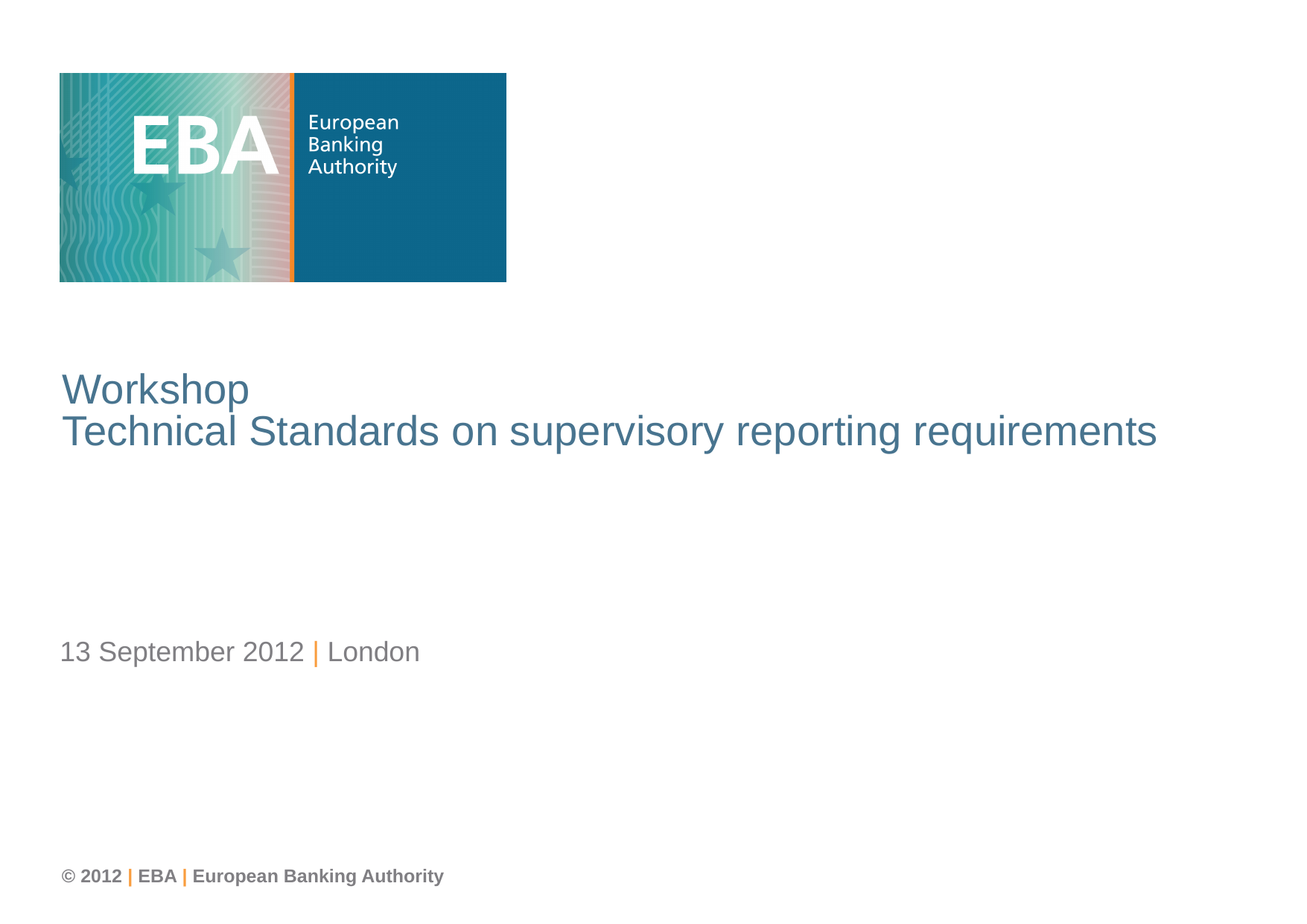

# Workshop Technical Standards on supervisory reporting requirements
13 September 2012 | London